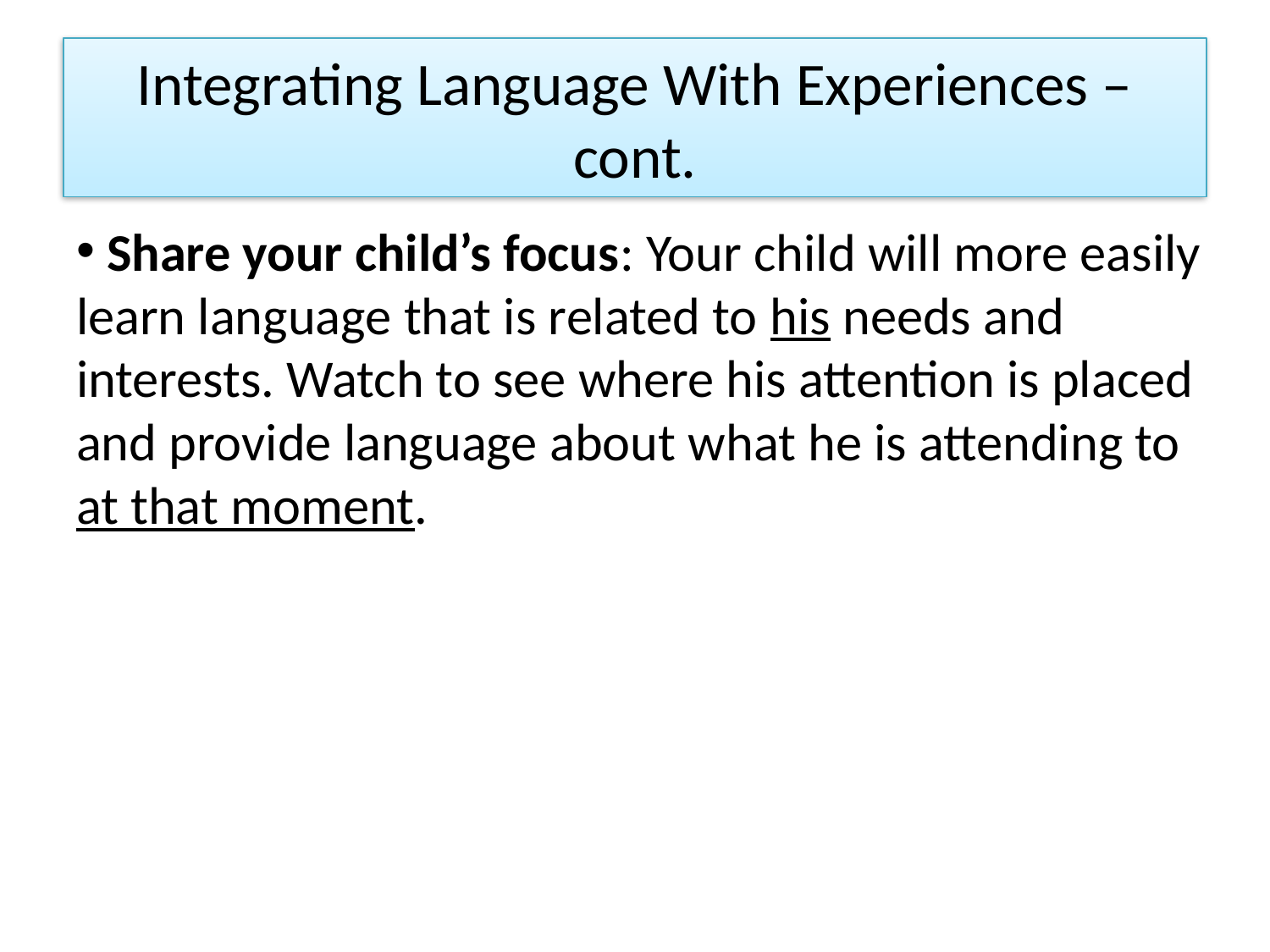

# Integrating Language With Experiences – cont.
 Share your child’s focus: Your child will more easily learn language that is related to his needs and interests. Watch to see where his attention is placed and provide language about what he is attending to at that moment.